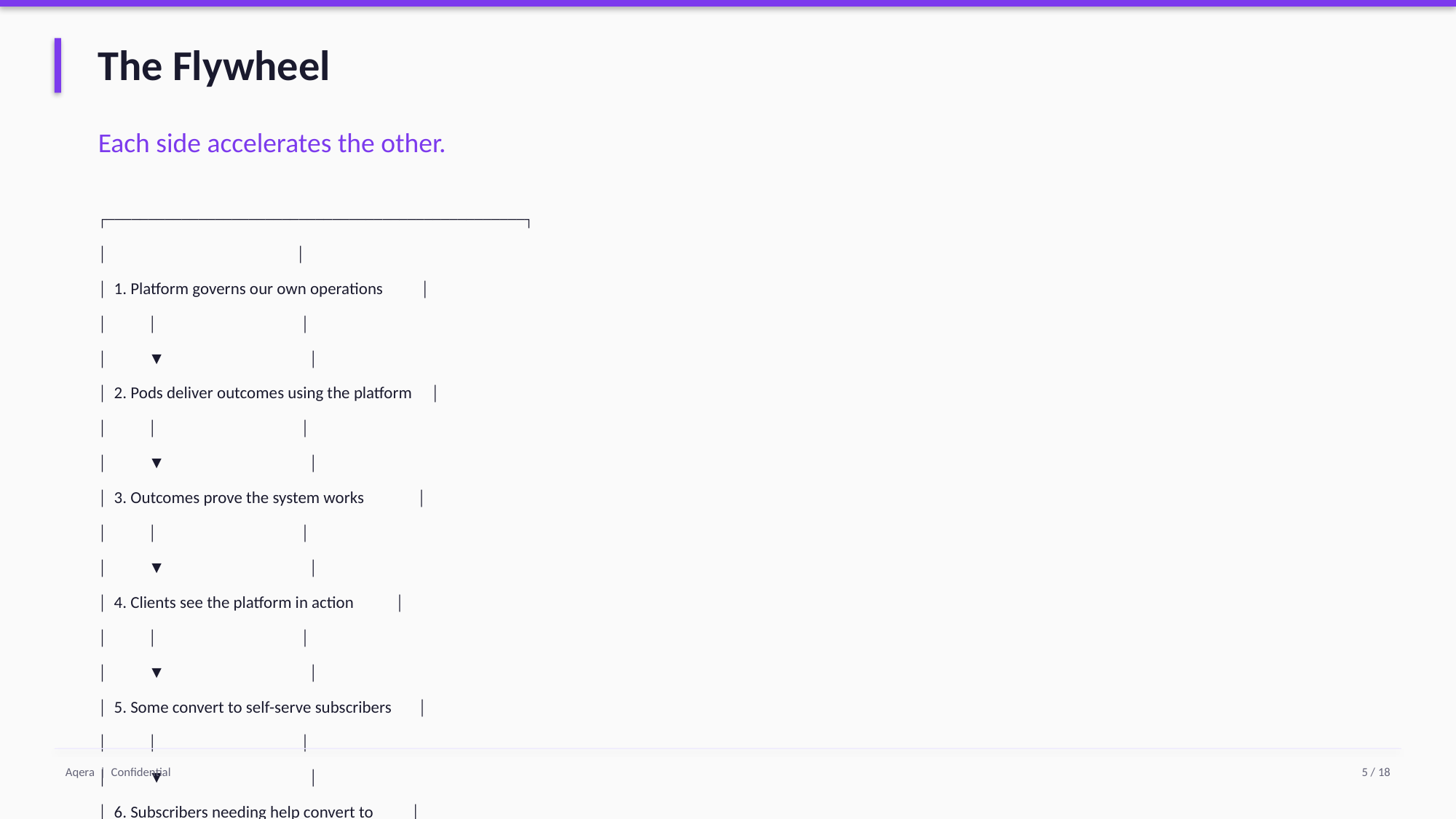

The Flywheel

Each side accelerates the other.
┌──────────────────────────────────────────────────┐
│                                                  │
│  1. Platform governs our own operations          │
│           │                                      │
│           ▼                                      │
│  2. Pods deliver outcomes using the platform     │
│           │                                      │
│           ▼                                      │
│  3. Outcomes prove the system works              │
│           │                                      │
│           ▼                                      │
│  4. Clients see the platform in action           │
│           │                                      │
│           ▼                                      │
│  5. Some convert to self-serve subscribers       │
│           │                                      │
│           ▼                                      │
│  6. Subscribers needing help convert to          │
│     managed services                             │
│           │                                      │
│           ▼                                      │
│  7. Every engagement improves the platform       │
│           │                                      │
│           └──────────── (back to 1) ─────────────┘
│                                                  │
└──────────────────────────────────────────────────┘
Triple revenue model:
•  SaaS Platform: Subscription + consumption overage
•  Managed Services: Pods delivering outcomes using the platform
•  Capability Licensing: Embed Aqera governance into partner platforms

Aqera  |  Confidential
5 / 18